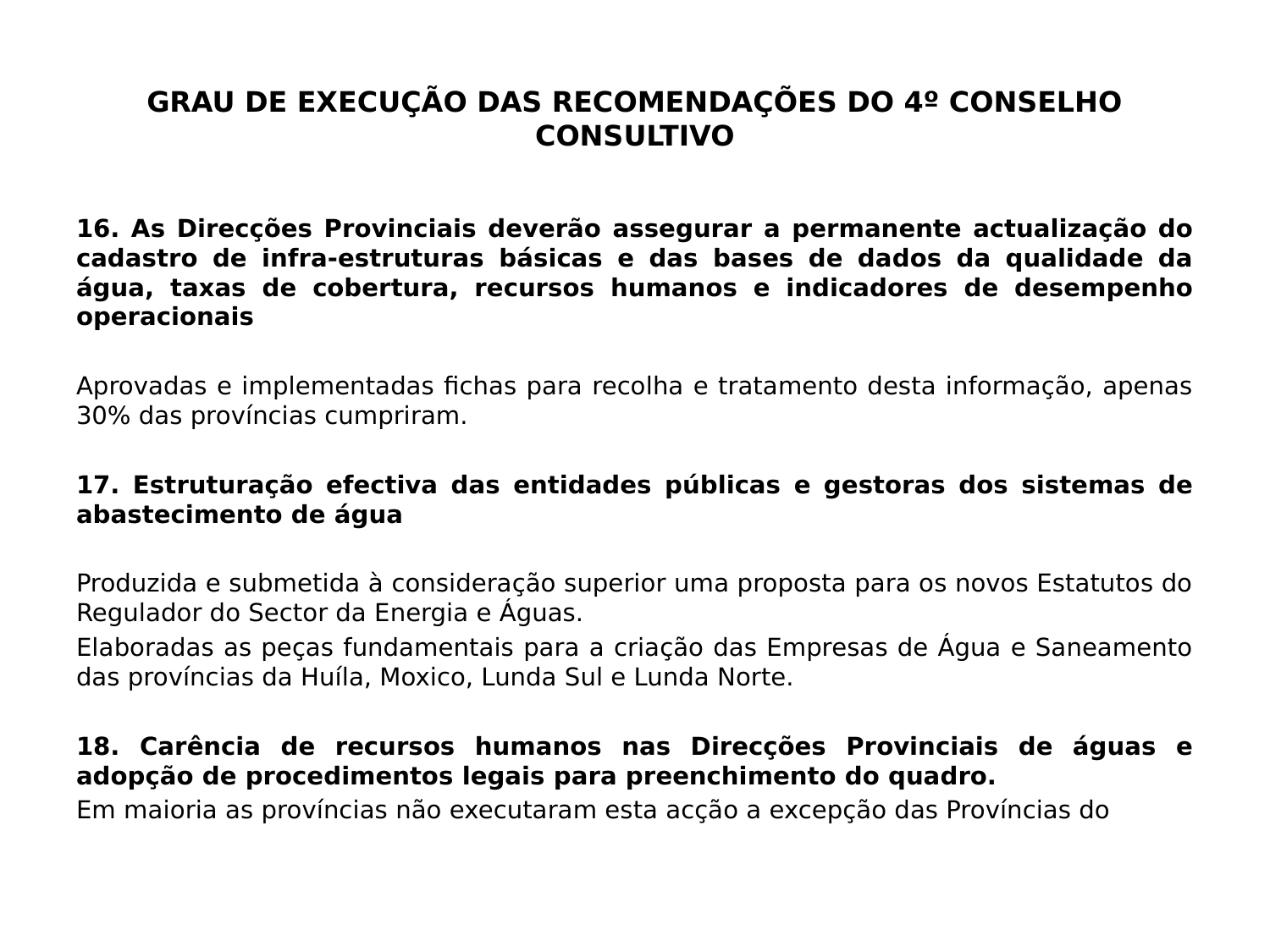

# GRAU DE EXECUÇÃO DAS RECOMENDAÇÕES DO 4º CONSELHO CONSULTIVO
16. As Direcções Provinciais deverão assegurar a permanente actualização do cadastro de infra-estruturas básicas e das bases de dados da qualidade da água, taxas de cobertura, recursos humanos e indicadores de desempenho operacionais

Aprovadas e implementadas fichas para recolha e tratamento desta informação, apenas 30% das províncias cumpriram.

17. Estruturação efectiva das entidades públicas e gestoras dos sistemas de abastecimento de água

Produzida e submetida à consideração superior uma proposta para os novos Estatutos do Regulador do Sector da Energia e Águas.
Elaboradas as peças fundamentais para a criação das Empresas de Água e Saneamento das províncias da Huíla, Moxico, Lunda Sul e Lunda Norte.

18. Carência de recursos humanos nas Direcções Provinciais de águas e adopção de procedimentos legais para preenchimento do quadro.
Em maioria as províncias não executaram esta acção a excepção das Províncias do